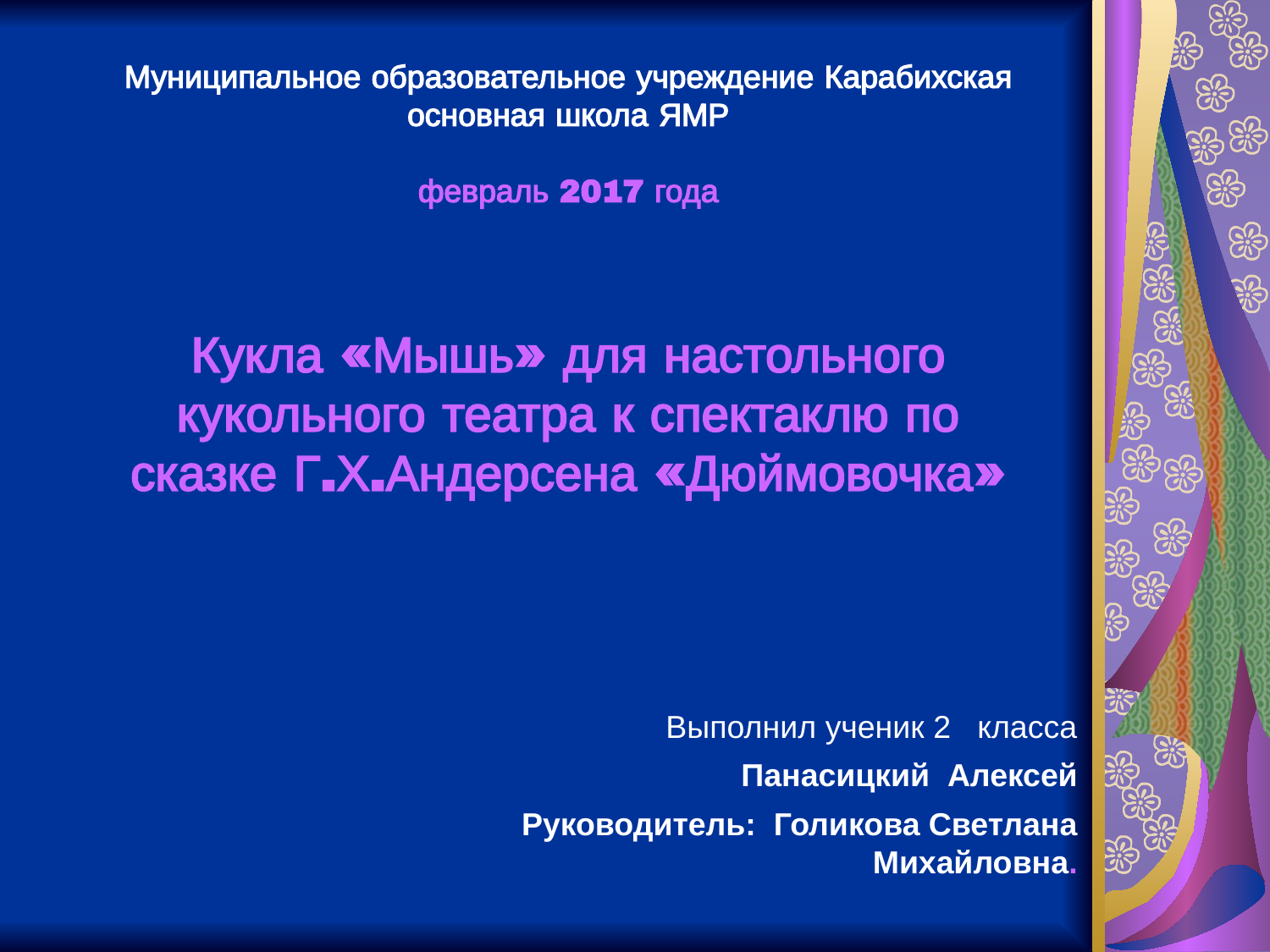

# Муниципальное образовательное учреждение Карабихская основная школа ЯМР февраль 2017 года Кукла «Мышь» для настольного кукольного театра к спектаклю по сказке Г.Х.Андерсена «Дюймовочка»

Выполнил ученик 2   класса
Панасицкий  Алексей
Руководитель:  Голикова Светлана Михайловна.